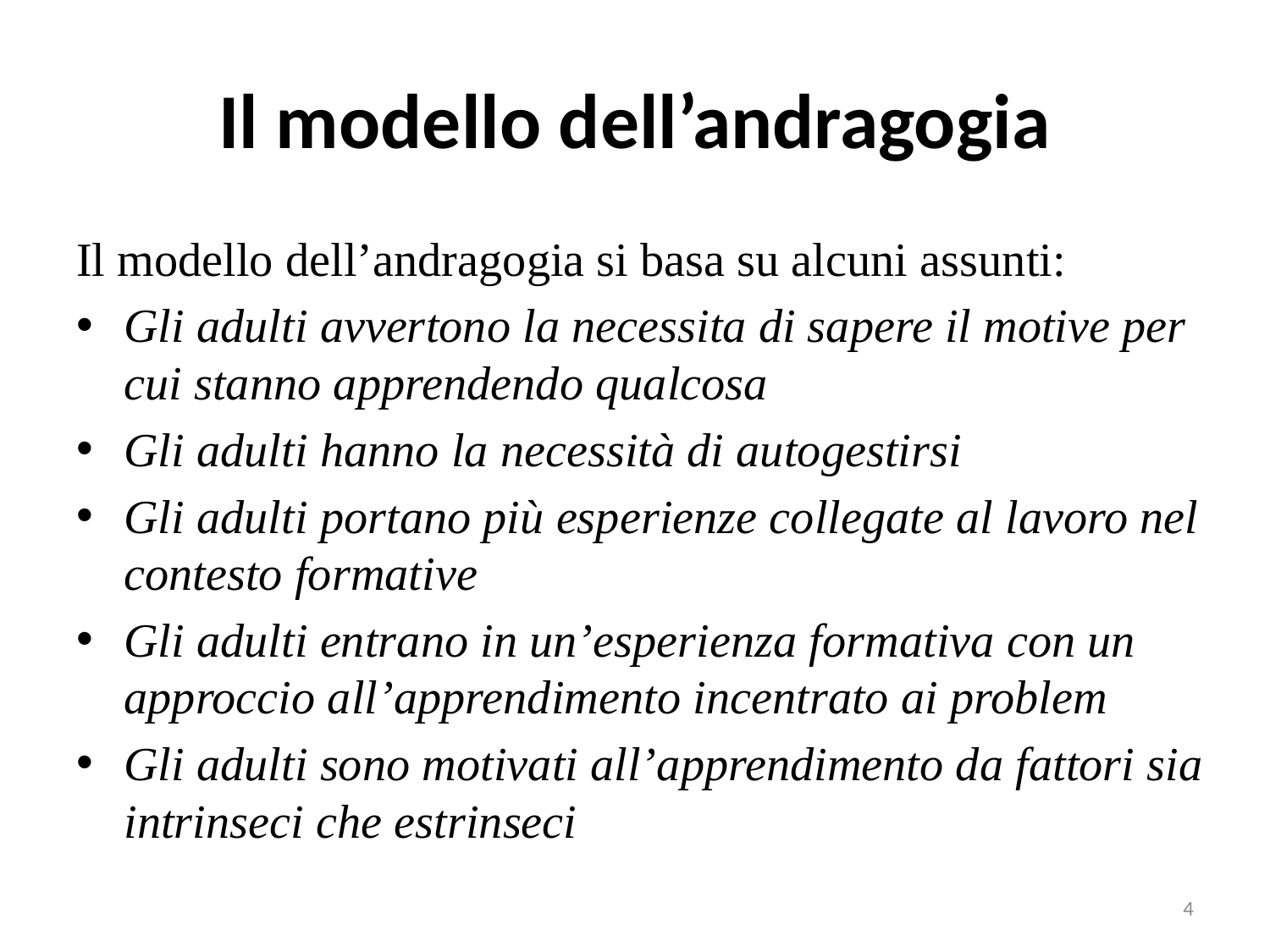

# Il modello dell’andragogia
Il modello dell’andragogia si basa su alcuni assunti:
Gli adulti avvertono la necessita di sapere il motive per cui stanno apprendendo qualcosa
Gli adulti hanno la necessità di autogestirsi
Gli adulti portano più esperienze collegate al lavoro nel contesto formative
Gli adulti entrano in un’esperienza formativa con un approccio all’apprendimento incentrato ai problem
Gli adulti sono motivati all’apprendimento da fattori sia intrinseci che estrinseci
4